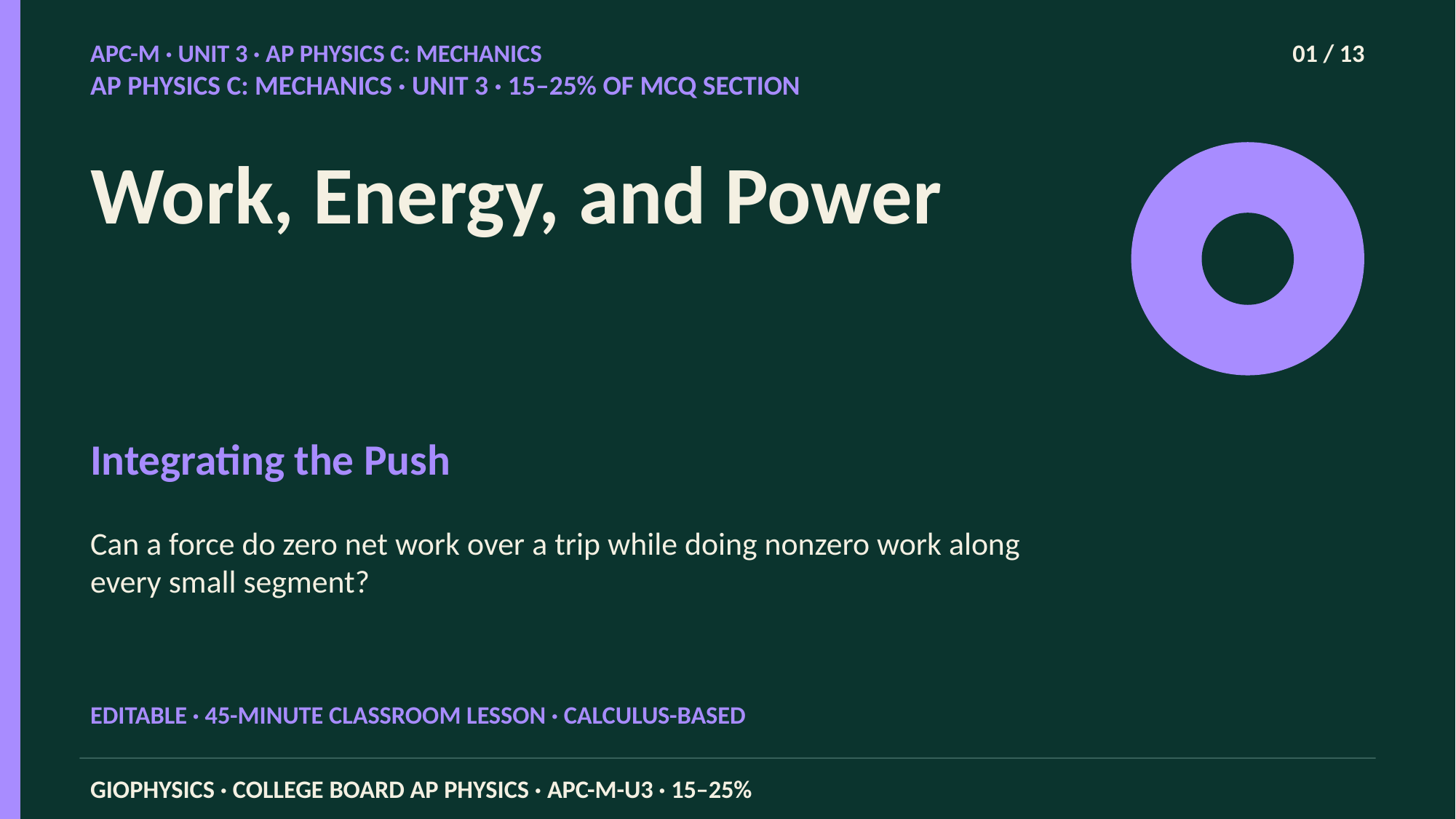

APC-M · UNIT 3 · AP PHYSICS C: MECHANICS
01 / 13
AP PHYSICS C: MECHANICS · UNIT 3 · 15–25% OF MCQ SECTION
Work, Energy, and Power

Integrating the Push
Can a force do zero net work over a trip while doing nonzero work along every small segment?
EDITABLE · 45-MINUTE CLASSROOM LESSON · CALCULUS-BASED

GIOPHYSICS · COLLEGE BOARD AP PHYSICS · APC-M-U3 · 15–25%